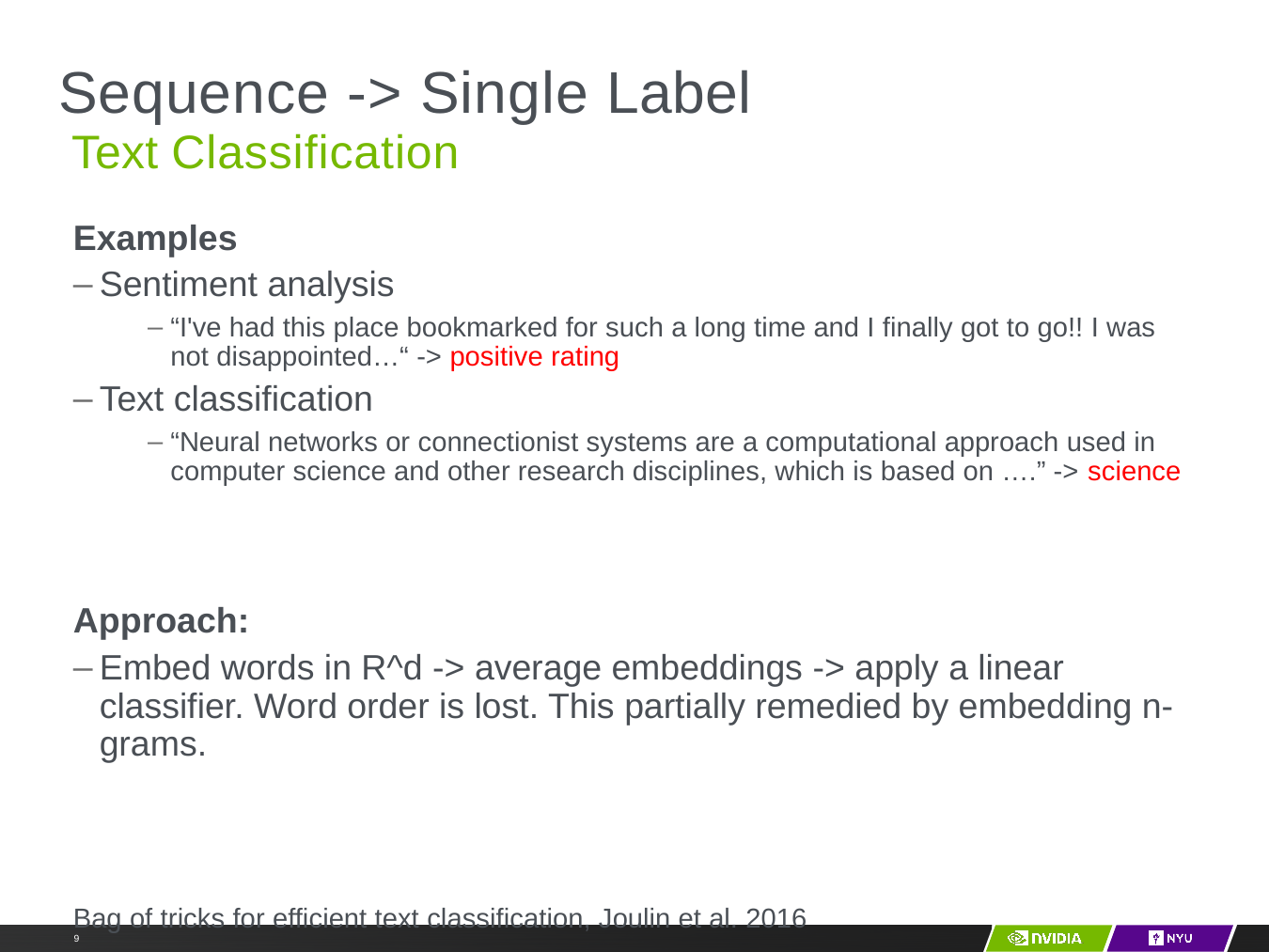

# Sequence -> Single Label
Text Classification
Examples
Sentiment analysis
“I've had this place bookmarked for such a long time and I finally got to go!! I was  not disappointed…“ -> positive rating
Text classification
“Neural networks or connectionist systems are a computational approach used in computer science and other research disciplines, which is based on ….” -> science

Approach:
Embed words in R^d -> average embeddings -> apply a linear classifier. Word order is lost. This partially remedied by embedding n-grams.

Bag of tricks for efficient text classification, Joulin et al. 2016